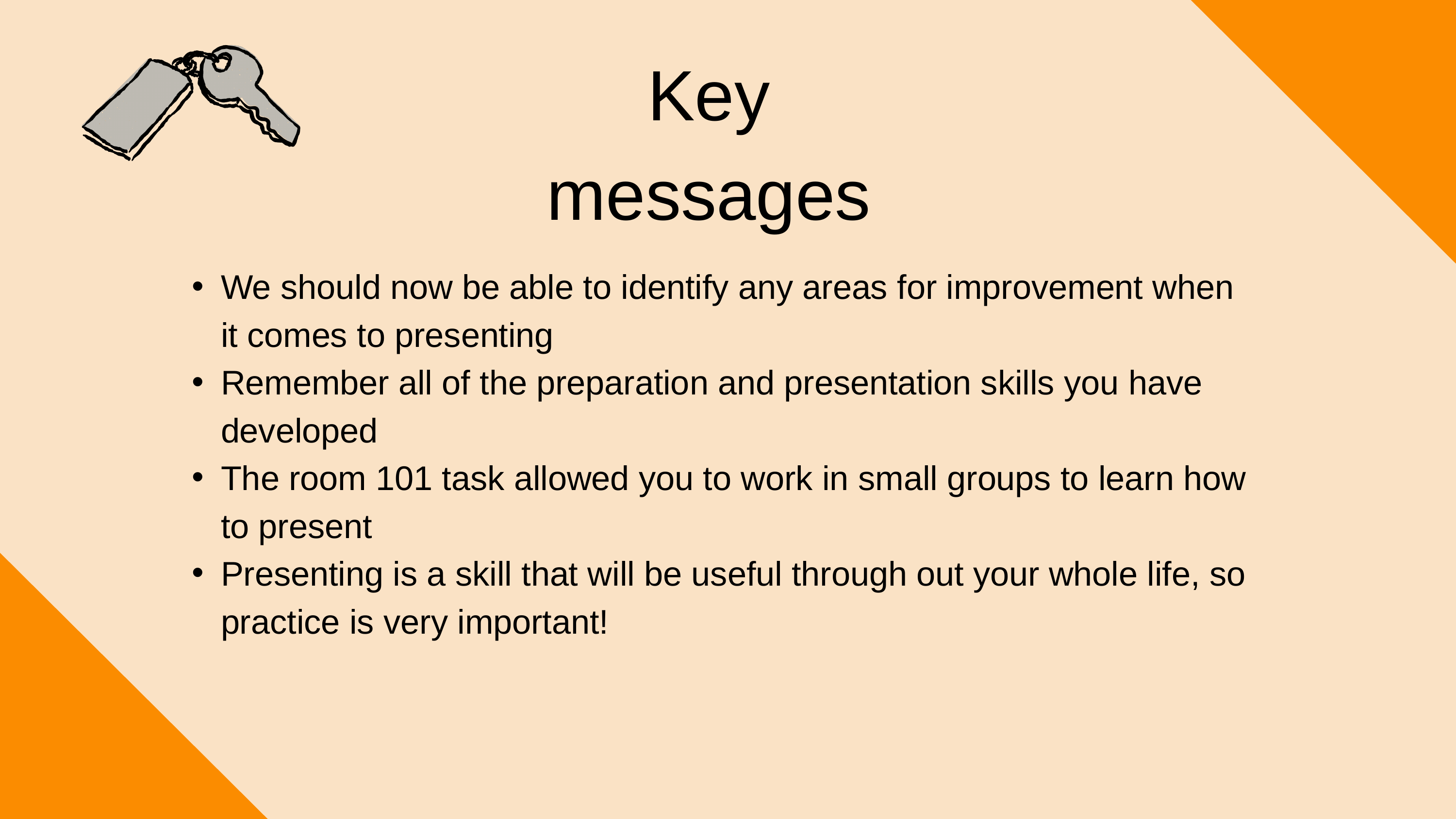

Key messages

We should now be able to identify any areas for improvement when it comes to presenting
Remember all of the preparation and presentation skills you have developed
The room 101 task allowed you to work in small groups to learn how to present
Presenting is a skill that will be useful through out your whole life, so practice is very important!